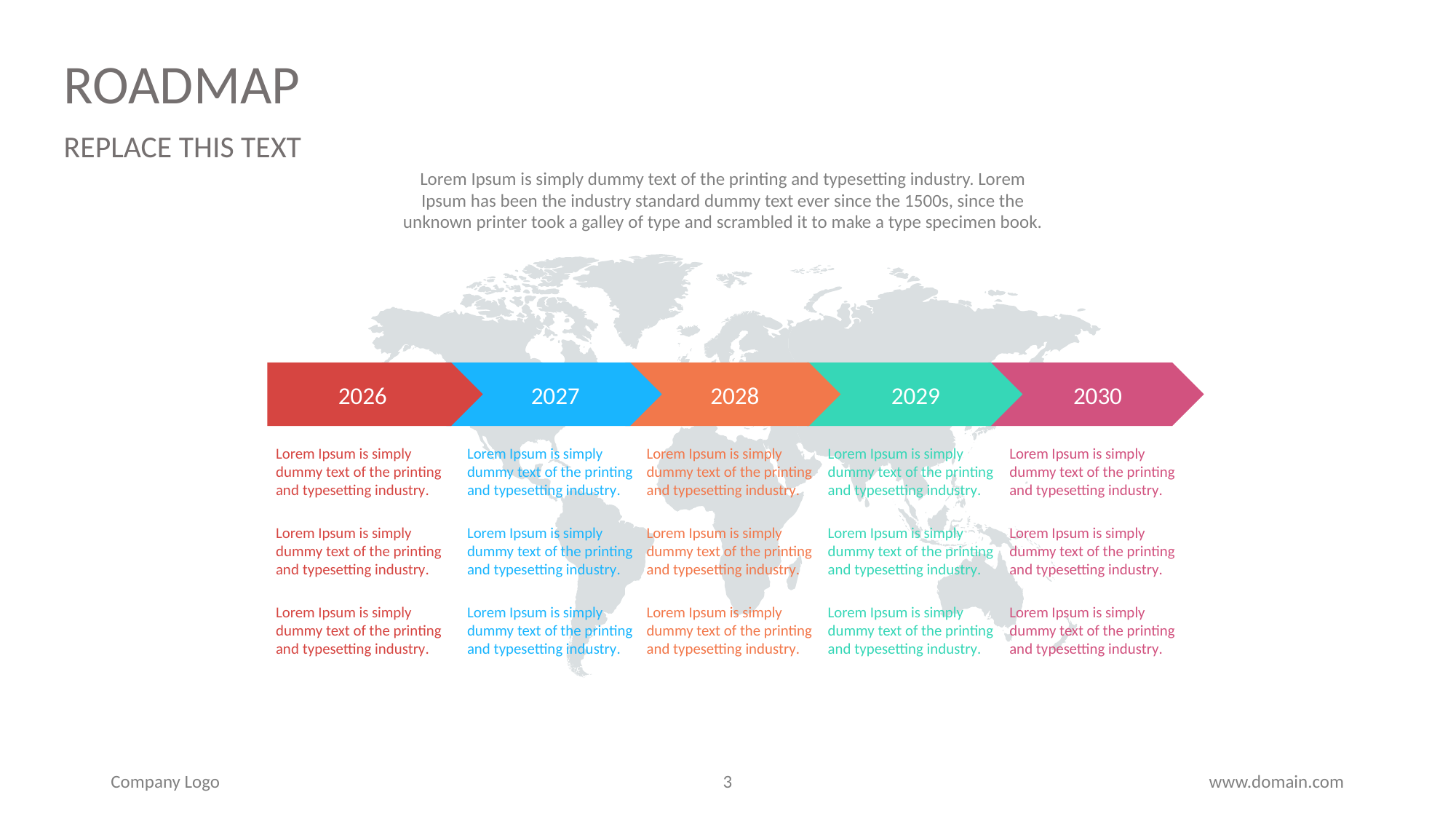

# ROADMAP
REPLACE THIS TEXT
Lorem Ipsum is simply dummy text of the printing and typesetting industry. Lorem Ipsum has been the industry standard dummy text ever since the 1500s, since the unknown printer took a galley of type and scrambled it to make a type specimen book.

2030
2026
2027
2028
2029
Lorem Ipsum is simply dummy text of the printing and typesetting industry.
Lorem Ipsum is simply dummy text of the printing and typesetting industry.
Lorem Ipsum is simply dummy text of the printing and typesetting industry.
Lorem Ipsum is simply dummy text of the printing and typesetting industry.
Lorem Ipsum is simply dummy text of the printing and typesetting industry.
Lorem Ipsum is simply dummy text of the printing and typesetting industry.
Lorem Ipsum is simply dummy text of the printing and typesetting industry.
Lorem Ipsum is simply dummy text of the printing and typesetting industry.
Lorem Ipsum is simply dummy text of the printing and typesetting industry.
Lorem Ipsum is simply dummy text of the printing and typesetting industry.
Lorem Ipsum is simply dummy text of the printing and typesetting industry.
Lorem Ipsum is simply dummy text of the printing and typesetting industry.
Lorem Ipsum is simply dummy text of the printing and typesetting industry.
Lorem Ipsum is simply dummy text of the printing and typesetting industry.
Lorem Ipsum is simply dummy text of the printing and typesetting industry.
Company Logo
3
www.domain.com